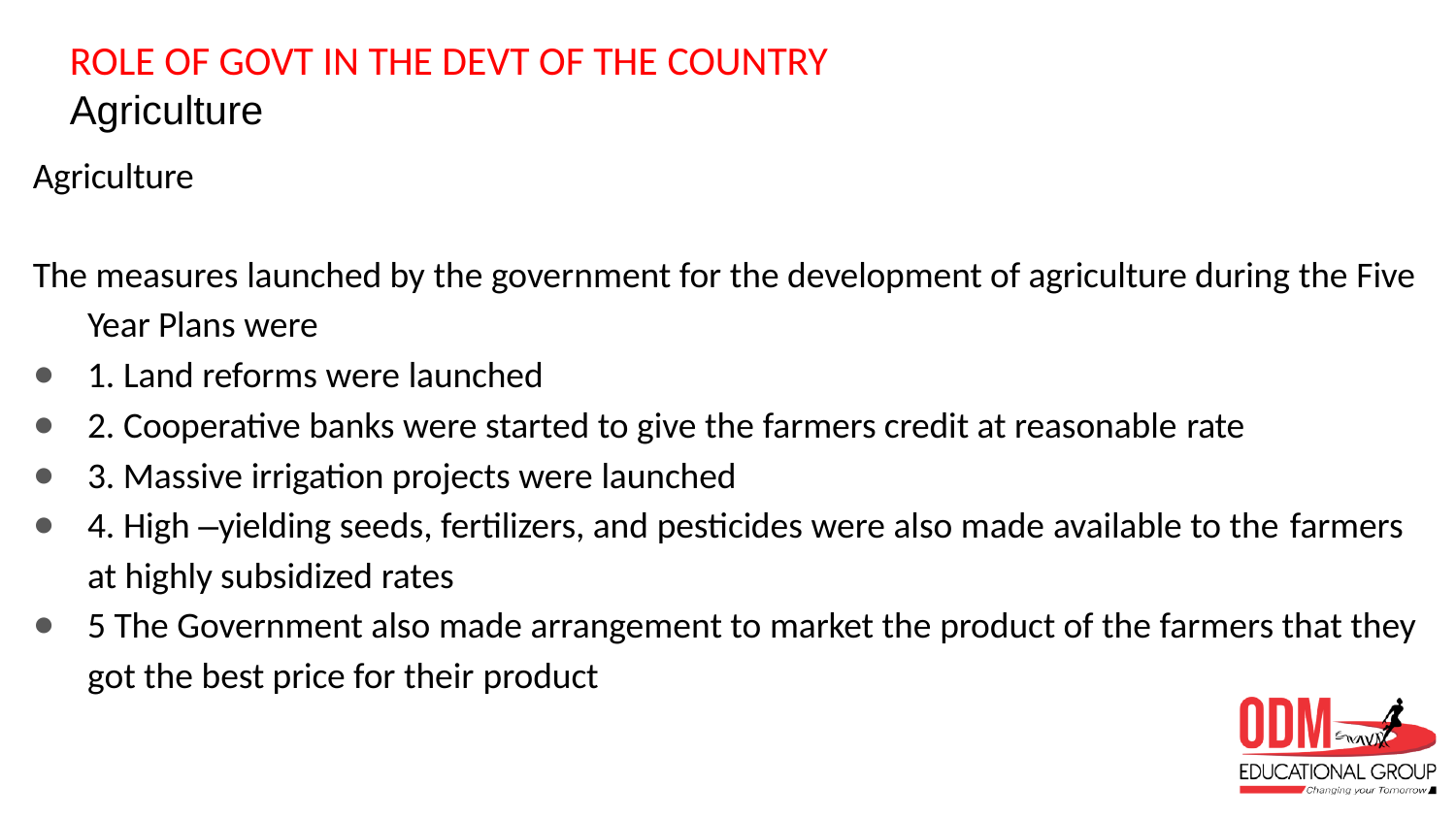

# ROLE OF GOVT IN THE DEVT OF THE COUNTRY
Agriculture
Agriculture

The measures launched by the government for the development of agriculture during the Five  Year Plans were
1. Land reforms were launched
2. Cooperative banks were started to give the farmers credit at reasonable rate
3. Massive irrigation projects were launched
4. High –yielding seeds, fertilizers, and pesticides were also made available to the farmers
at highly subsidized rates
5 The Government also made arrangement to market the product of the farmers that they  got the best price for their product